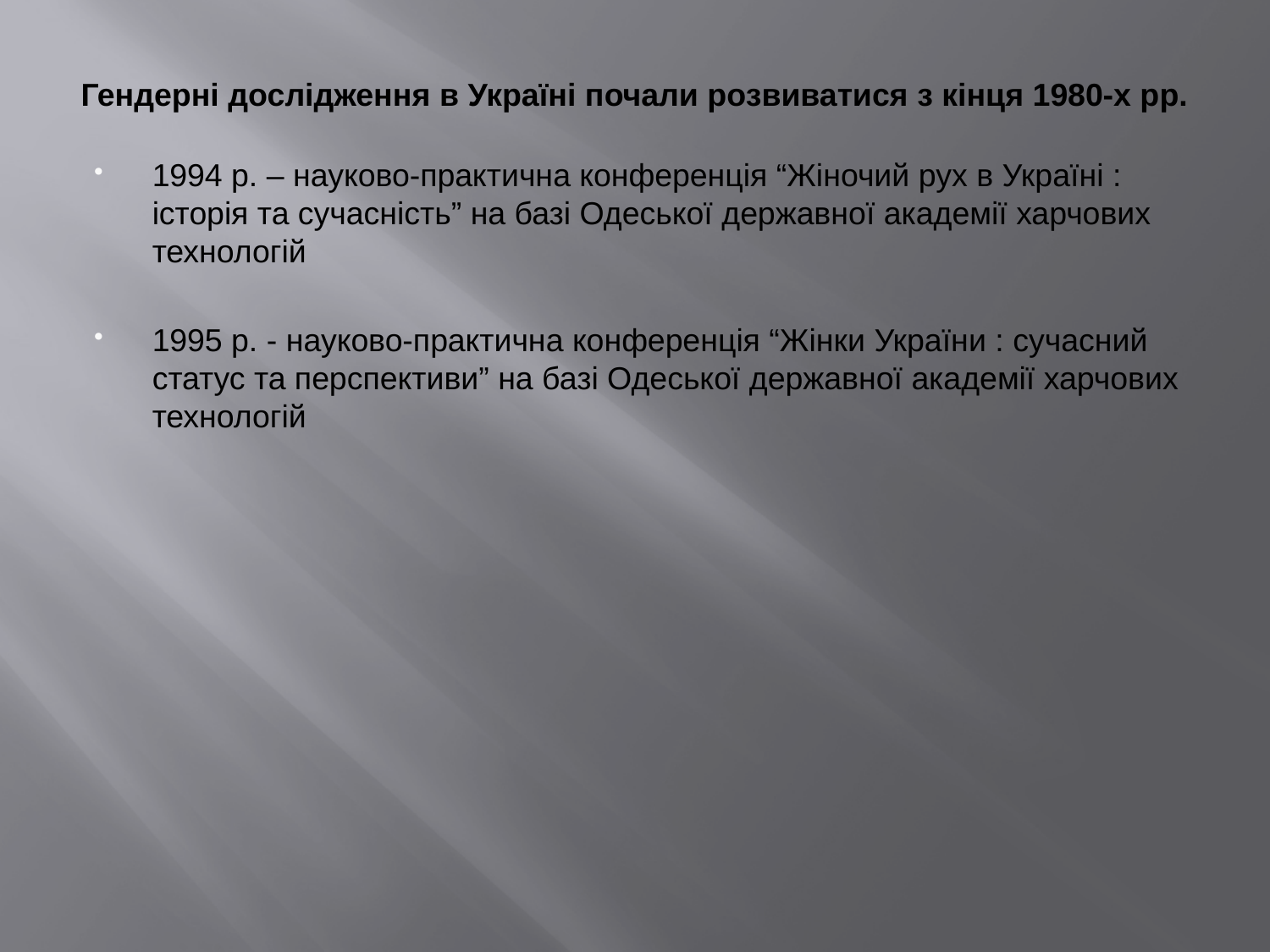

# Гендерні дослідження в Україні почали розвиватися з кінця 1980-х рр.
1994 р. – науково-практична конференція “Жіночий рух в Україні : історія та сучасність” на базі Одеської державної академії харчових технологій

1995 р. - науково-практична конференція “Жінки України : сучасний статус та перспективи” на базі Одеської державної академії харчових технологій